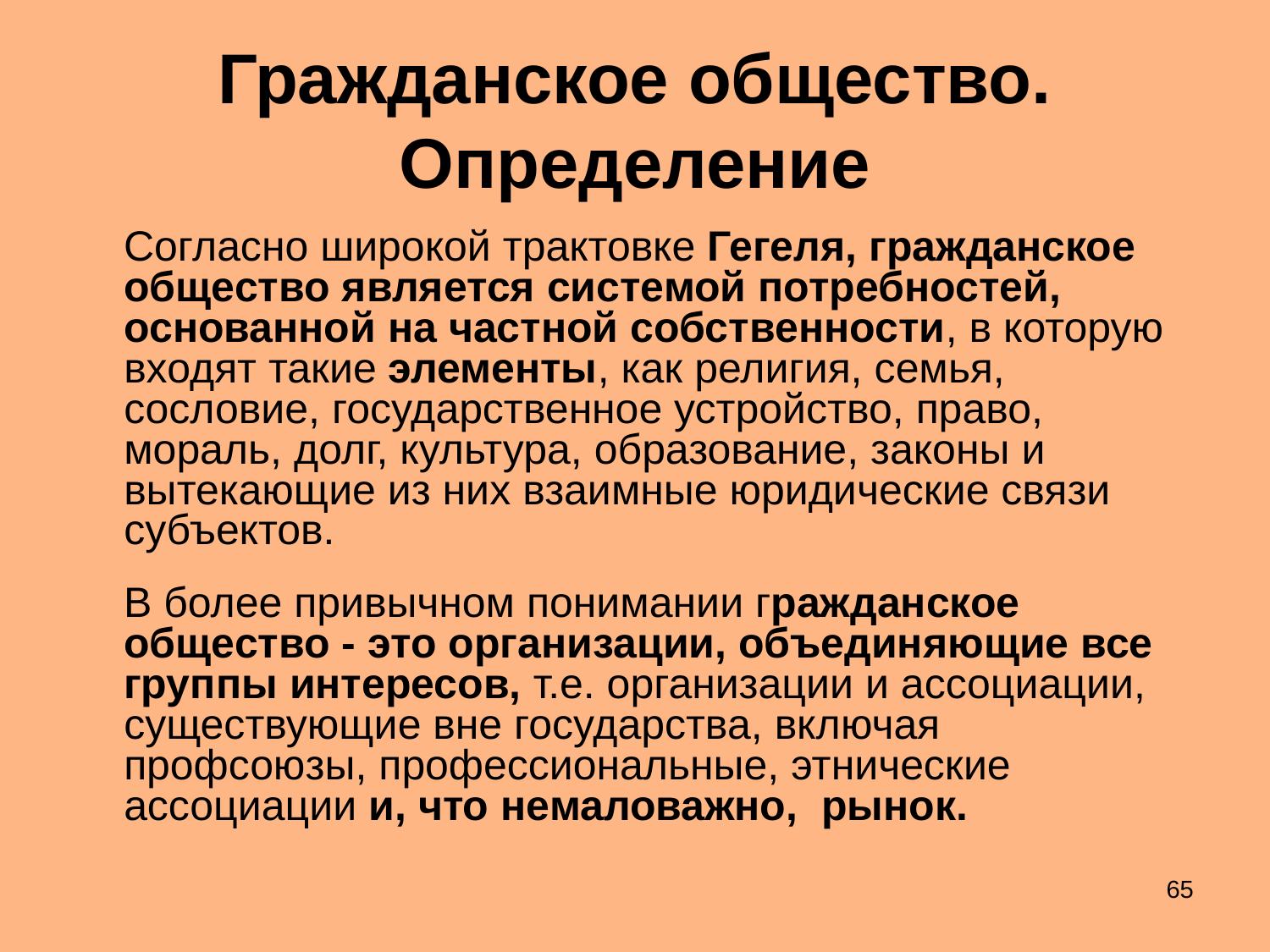

# Гражданское общество. Определение
    Согласно широкой трактовке Гегеля, гражданское общество является системой потребностей, основанной на частной собственности, в которую входят такие элементы, как религия, семья, сословие, государственное устройство, право, мораль, долг, культура, образование, законы и вытекающие из них взаимные юридические связи субъектов.
    В более привычном понимании гражданское общество - это организации, объединяющие все группы интересов, т.е. организации и ассоциации, существующие вне государства, включая профсоюзы, профессиональные, этнические ассоциации и, что немаловажно,  рынок.
65